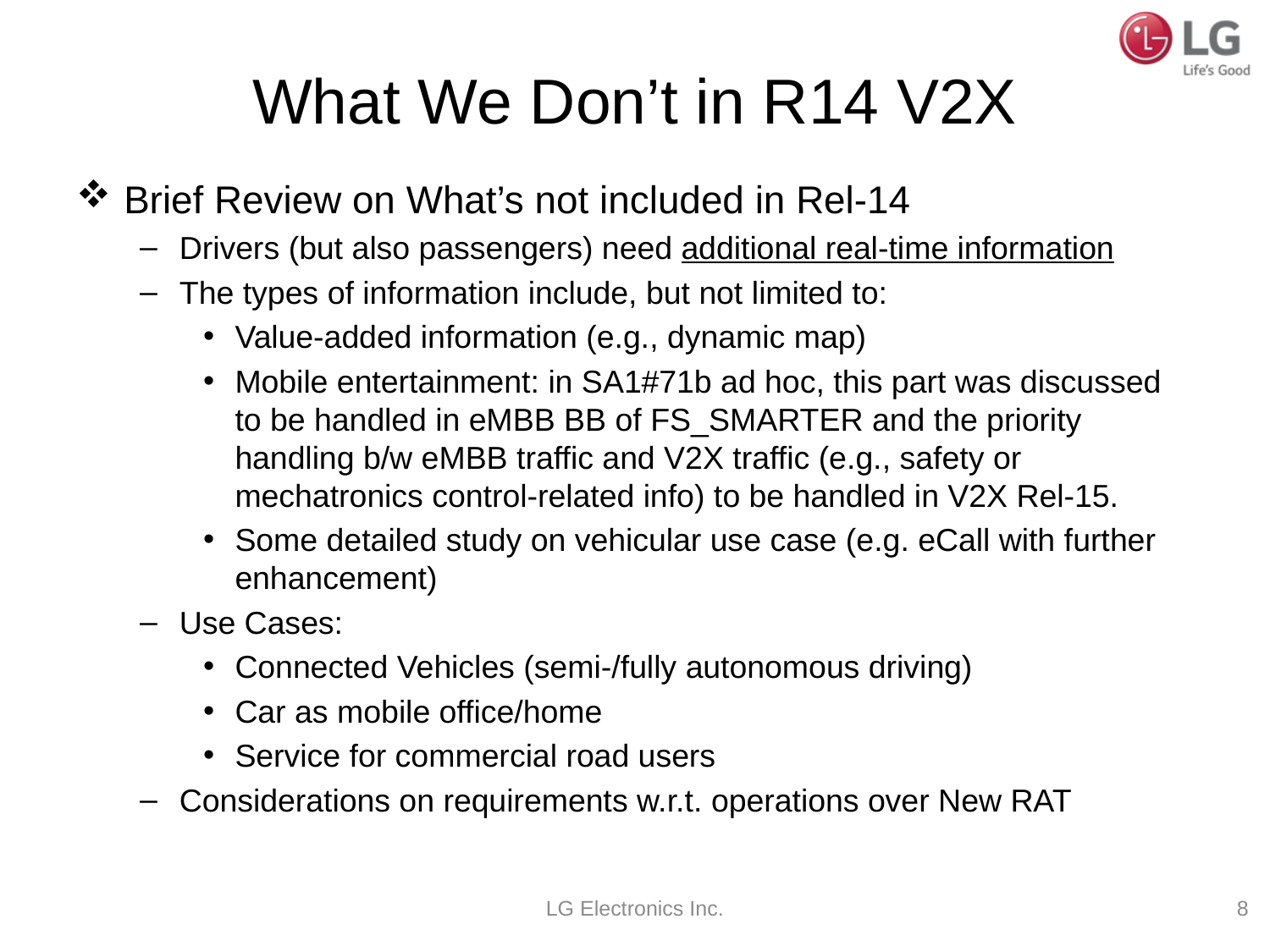

# What We Don’t in R14 V2X
Brief Review on What’s not included in Rel-14
Drivers (but also passengers) need additional real-time information
The types of information include, but not limited to:
Value-added information (e.g., dynamic map)
Mobile entertainment: in SA1#71b ad hoc, this part was discussed to be handled in eMBB BB of FS_SMARTER and the priority handling b/w eMBB traffic and V2X traffic (e.g., safety or mechatronics control-related info) to be handled in V2X Rel-15.
Some detailed study on vehicular use case (e.g. eCall with further enhancement)
Use Cases:
Connected Vehicles (semi-/fully autonomous driving)
Car as mobile office/home
Service for commercial road users
Considerations on requirements w.r.t. operations over New RAT
LG Electronics Inc.
8